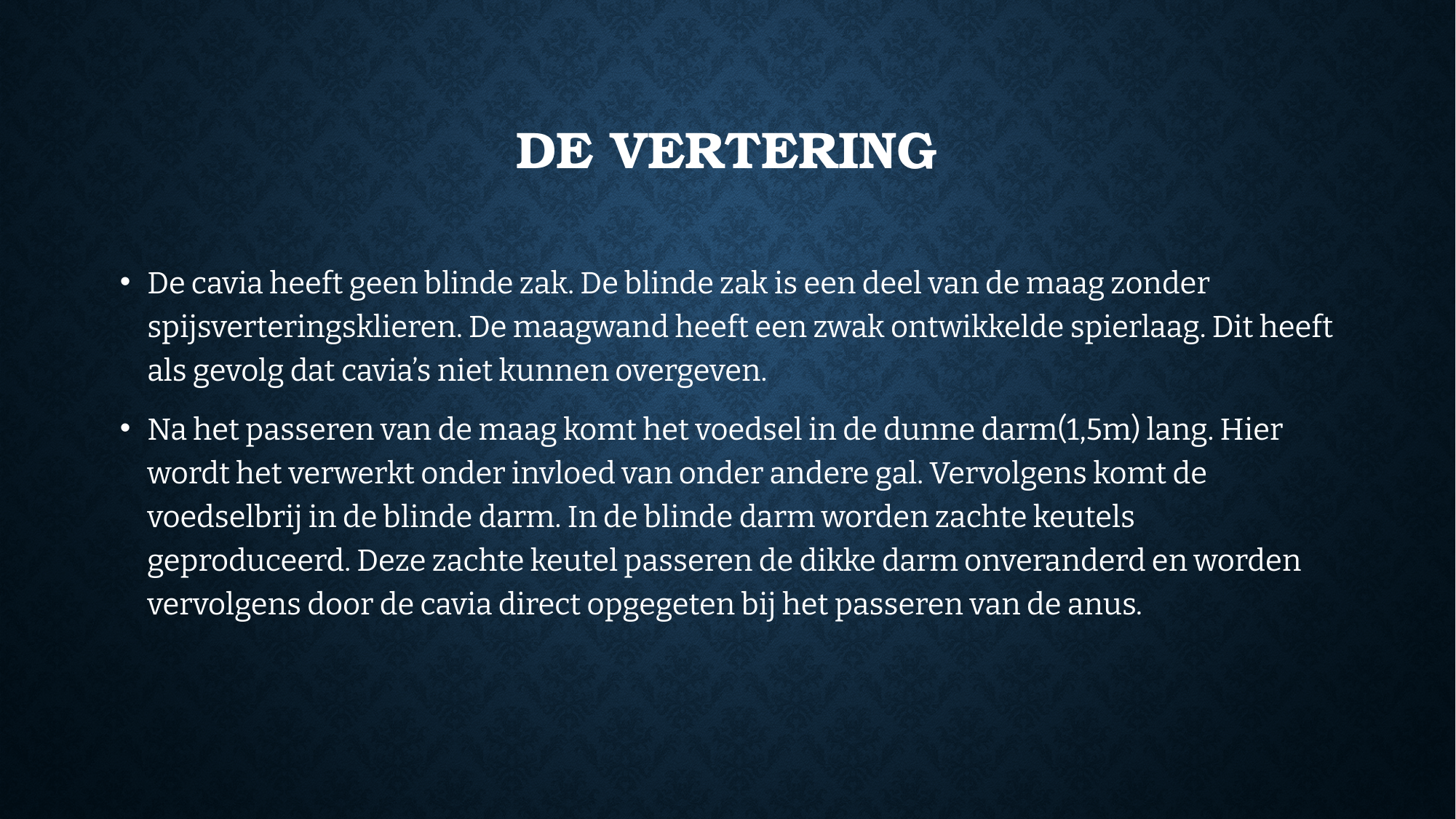

# De vertering
De cavia heeft geen blinde zak. De blinde zak is een deel van de maag zonder spijsverteringsklieren. De maagwand heeft een zwak ontwikkelde spierlaag. Dit heeft als gevolg dat cavia’s niet kunnen overgeven.
Na het passeren van de maag komt het voedsel in de dunne darm(1,5m) lang. Hier wordt het verwerkt onder invloed van onder andere gal. Vervolgens komt de voedselbrij in de blinde darm. In de blinde darm worden zachte keutels geproduceerd. Deze zachte keutel passeren de dikke darm onveranderd en worden vervolgens door de cavia direct opgegeten bij het passeren van de anus.